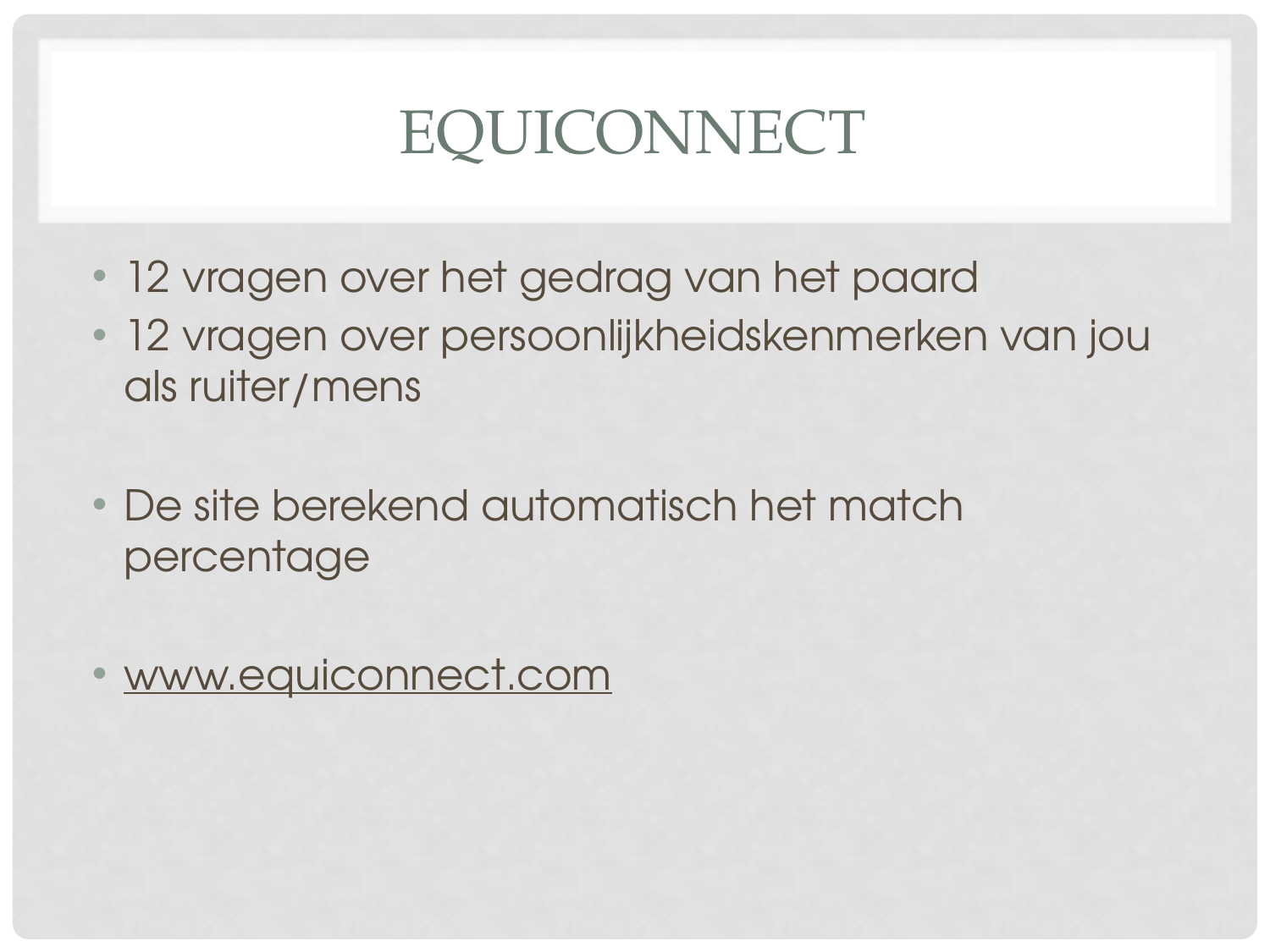

# Equiconnect
12 vragen over het gedrag van het paard
12 vragen over persoonlijkheidskenmerken van jou als ruiter/mens

De site berekend automatisch het match percentage

www.equiconnect.com